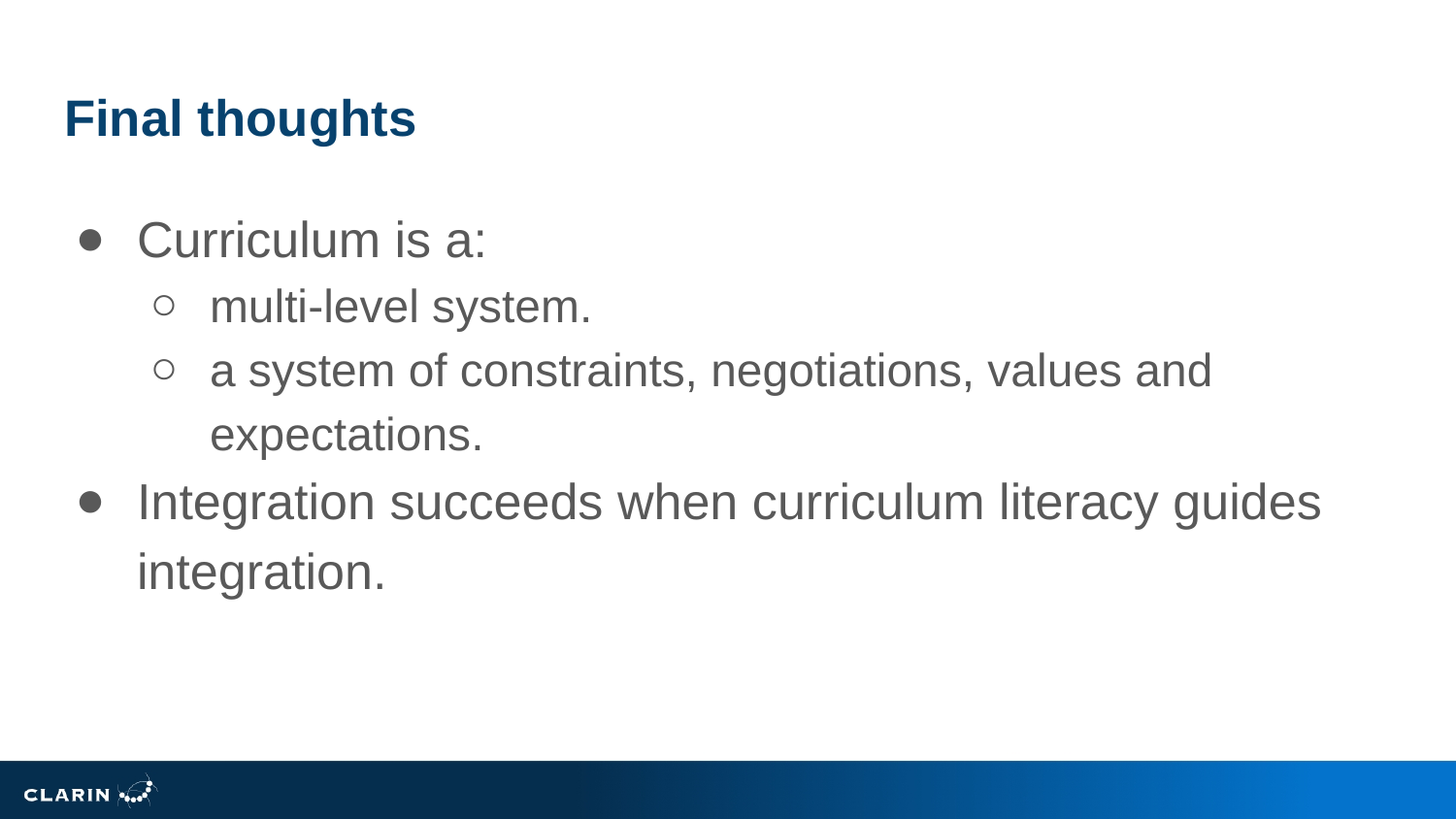

# Final thoughts
Curriculum is a:
multi‑level system.
a system of constraints, negotiations, values and expectations.
Integration succeeds when curriculum literacy guides integration.